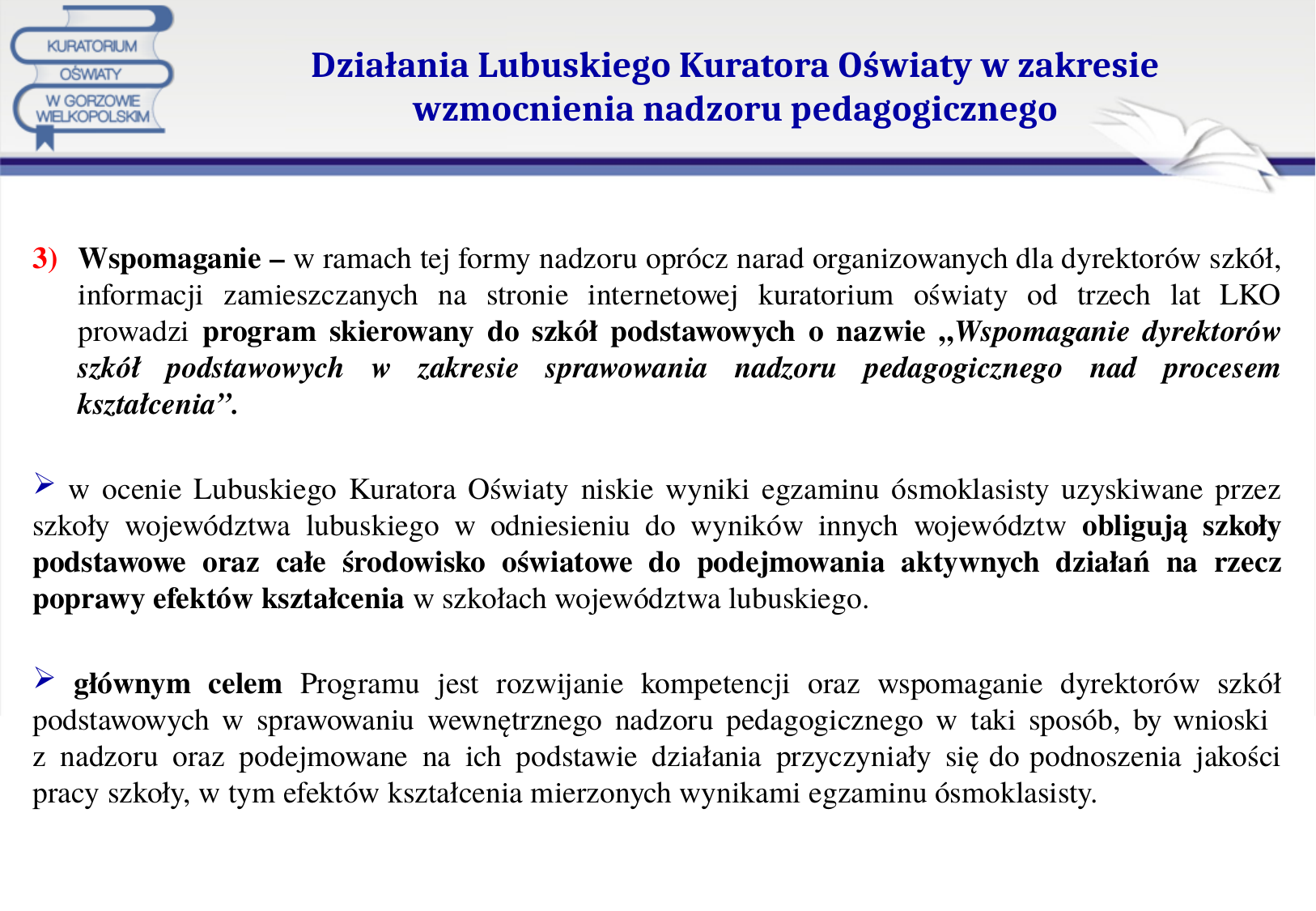

# Działania Lubuskiego Kuratora Oświaty w zakresie wzmocnienia nadzoru pedagogicznego

Wspomaganie – w ramach tej formy nadzoru oprócz narad organizowanych dla dyrektorów szkół, informacji zamieszczanych na stronie internetowej kuratorium oświaty od trzech lat LKO prowadzi program skierowany do szkół podstawowych o nazwie „Wspomaganie dyrektorów szkół podstawowych w zakresie sprawowania nadzoru pedagogicznego nad procesem kształcenia”.

 w ocenie Lubuskiego Kuratora Oświaty niskie wyniki egzaminu ósmoklasisty uzyskiwane przez szkoły województwa lubuskiego w odniesieniu do wyników innych województw obligują szkoły podstawowe oraz całe środowisko oświatowe do podejmowania aktywnych działań na rzecz poprawy efektów kształcenia w szkołach województwa lubuskiego.

 głównym celem Programu jest rozwijanie kompetencji oraz wspomaganie dyrektorów szkół podstawowych w sprawowaniu wewnętrznego nadzoru pedagogicznego w taki sposób, by wnioski
z nadzoru oraz podejmowane na ich podstawie działania przyczyniały się do podnoszenia jakości pracy szkoły, w tym efektów kształcenia mierzonych wynikami egzaminu ósmoklasisty.